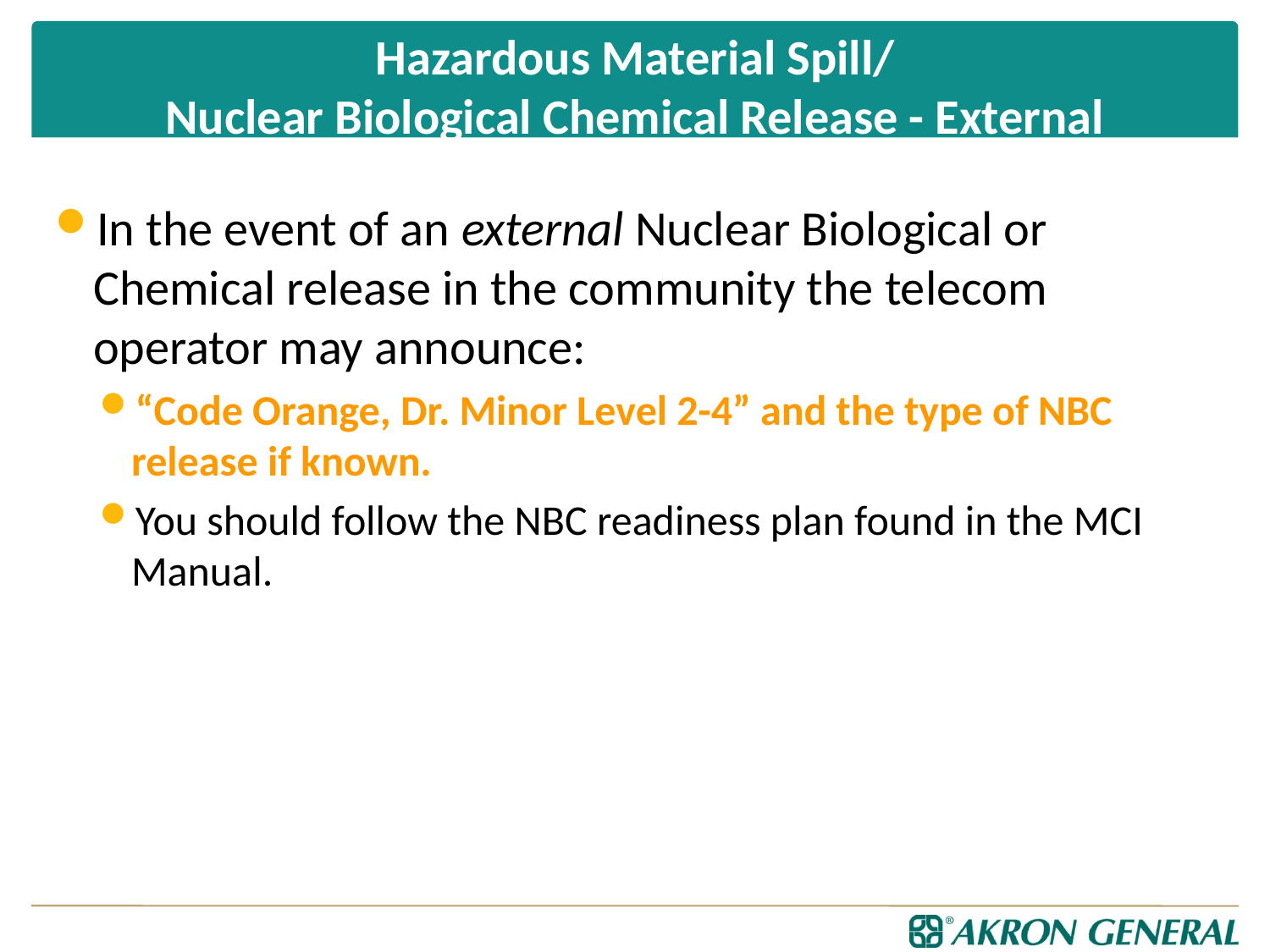

# Hazardous Material Spill/ Nuclear Biological Chemical Release - External
In the event of an external Nuclear Biological or Chemical release in the community the telecom operator may announce:
“Code Orange, Dr. Minor Level 2-4” and the type of NBC release if known.
You should follow the NBC readiness plan found in the MCI Manual.